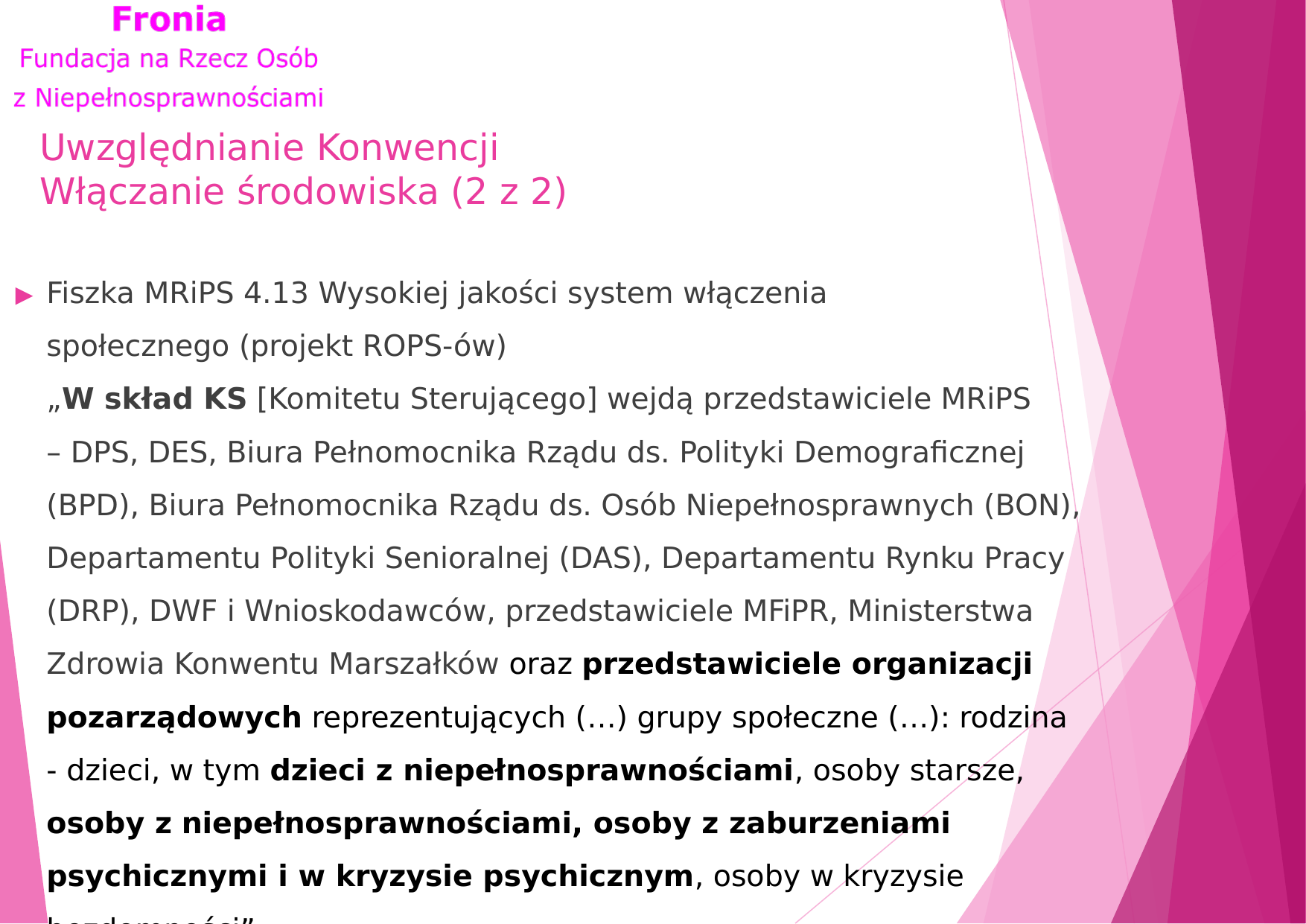

# Uwzględnianie Konwencji Włączanie środowiska (2 z 2)
Fiszka MRiPS 4.13 Wysokiej jakości system włączenia społecznego (projekt ROPS-ów)
„W skład KS [Komitetu Sterującego] wejdą przedstawiciele MRiPS – DPS, DES, Biura Pełnomocnika Rządu ds. Polityki Demograficznej (BPD), Biura Pełnomocnika Rządu ds. Osób Niepełnosprawnych (BON), Departamentu Polityki Senioralnej (DAS), Departamentu Rynku Pracy (DRP), DWF i Wnioskodawców, przedstawiciele MFiPR, Ministerstwa Zdrowia Konwentu Marszałków oraz przedstawiciele organizacji pozarządowych reprezentujących (…) grupy społeczne (…): rodzina - dzieci, w tym dzieci z niepełnosprawnościami, osoby starsze, osoby z niepełnosprawnościami, osoby z zaburzeniami psychicznymi i w kryzysie psychicznym, osoby w kryzysie bezdomności”.